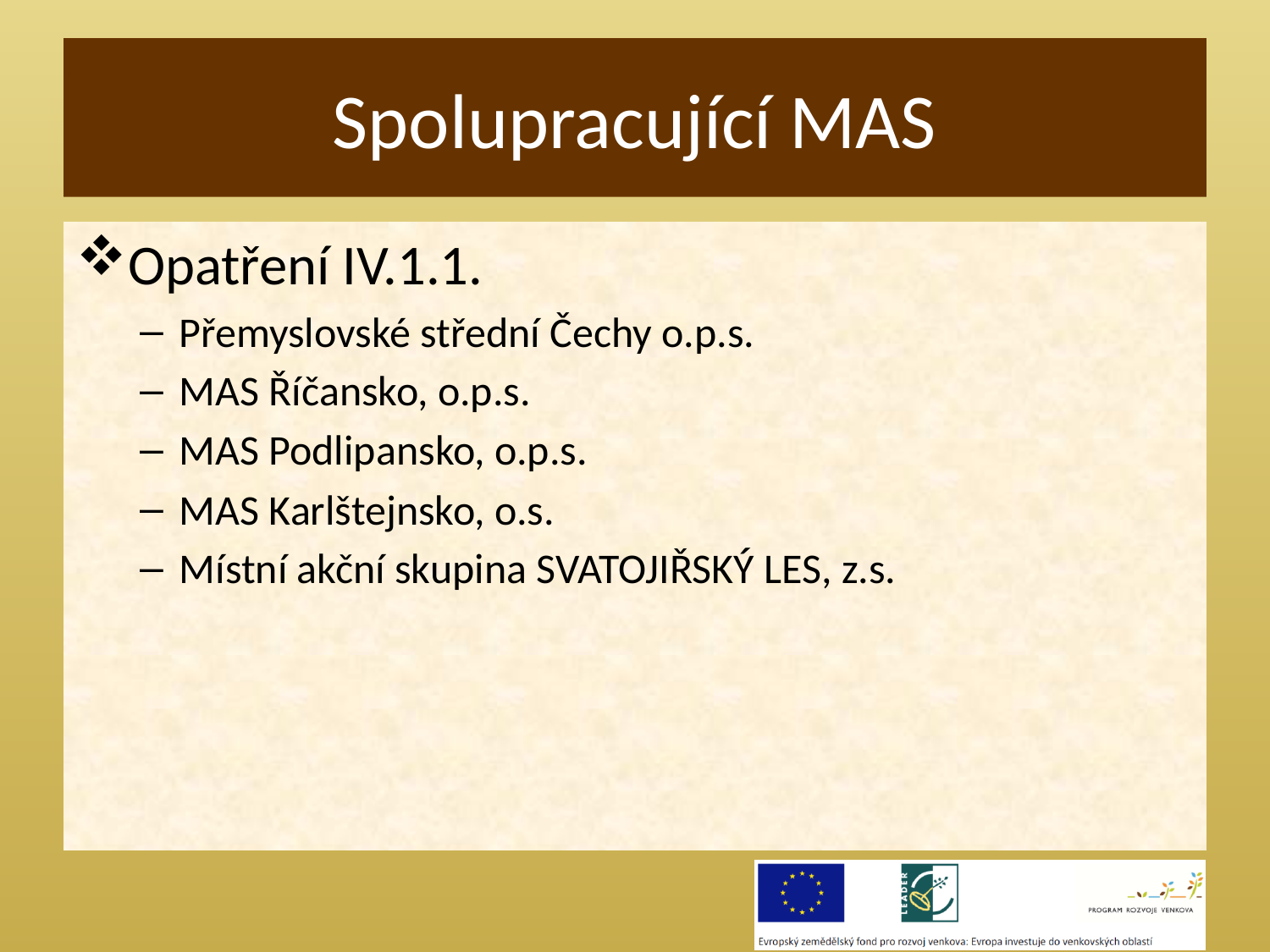

# Spolupracující MAS
Opatření IV.1.1.
Přemyslovské střední Čechy o.p.s.
MAS Říčansko, o.p.s.
MAS Podlipansko, o.p.s.
MAS Karlštejnsko, o.s.
Místní akční skupina SVATOJIŘSKÝ LES, z.s.